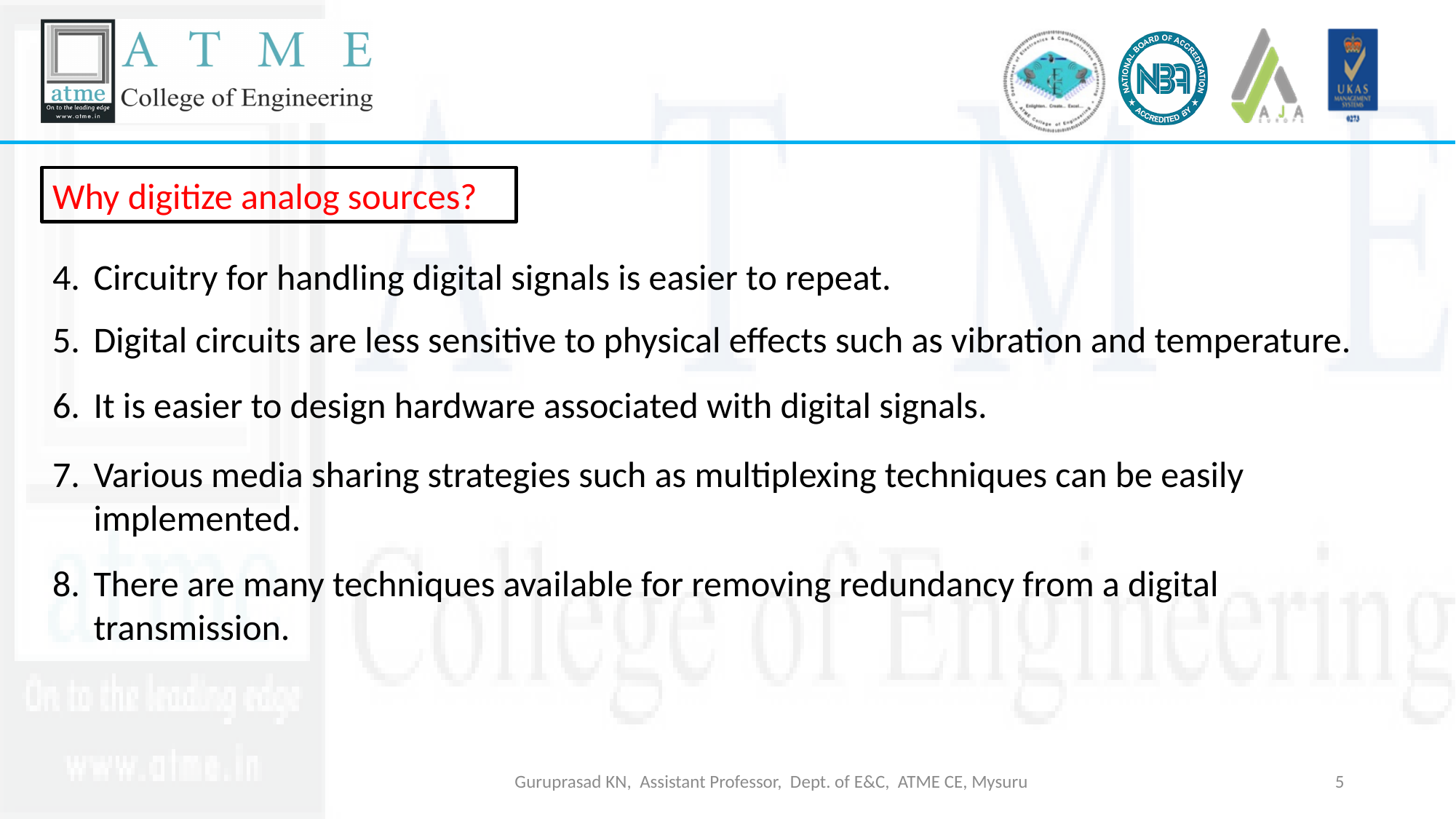

Why digitize analog sources?
Circuitry for handling digital signals is easier to repeat.

Digital circuits are less sensitive to physical effects such as vibration and temperature.

It is easier to design hardware associated with digital signals.

Various media sharing strategies such as multiplexing techniques can be easily implemented.

There are many techniques available for removing redundancy from a digital transmission.
Guruprasad KN,  Assistant Professor,  Dept. of E&C,  ATME CE, Mysuru
5